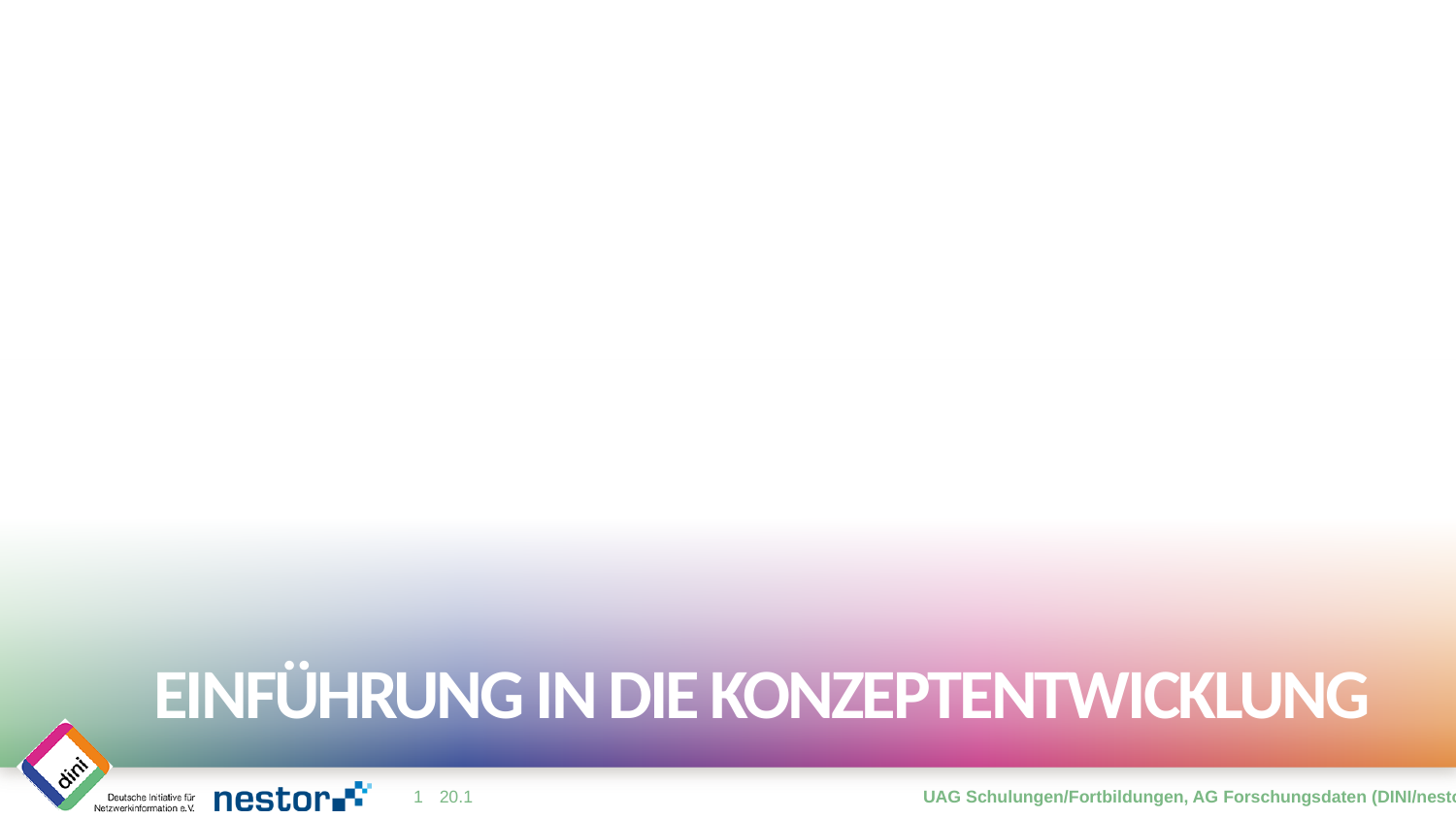

# Einführung in die Konzeptentwicklung
1
20.1